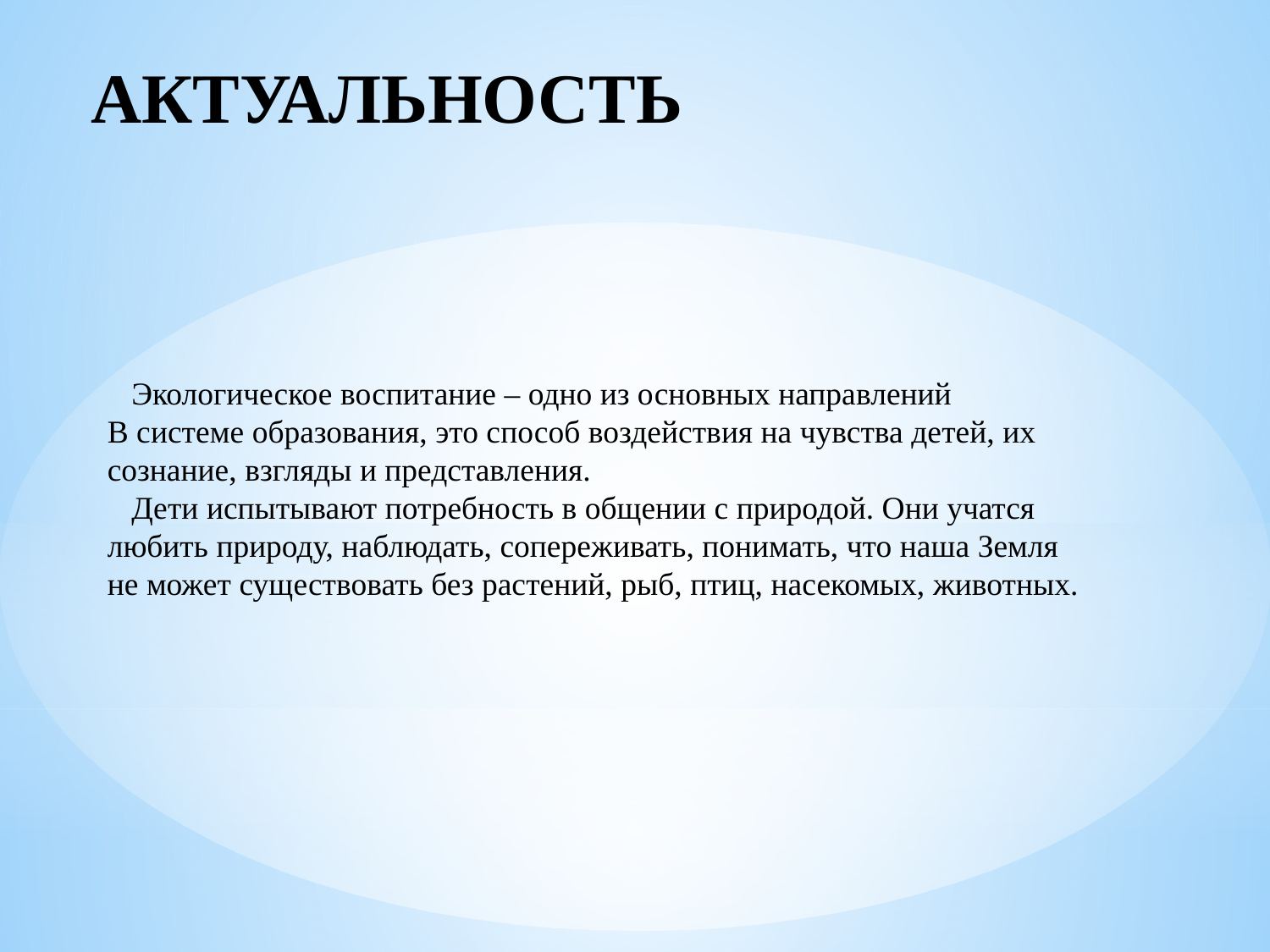

АКТУАЛЬНОСТЬ
   Экологическое воспитание – одно из основных направлений
В системе образования, это способ воздействия на чувства детей, их сознание, взгляды и представления.
   Дети испытывают потребность в общении с природой. Они учатся любить природу, наблюдать, сопереживать, понимать, что наша Земля не может существовать без растений, рыб, птиц, насекомых, животных.